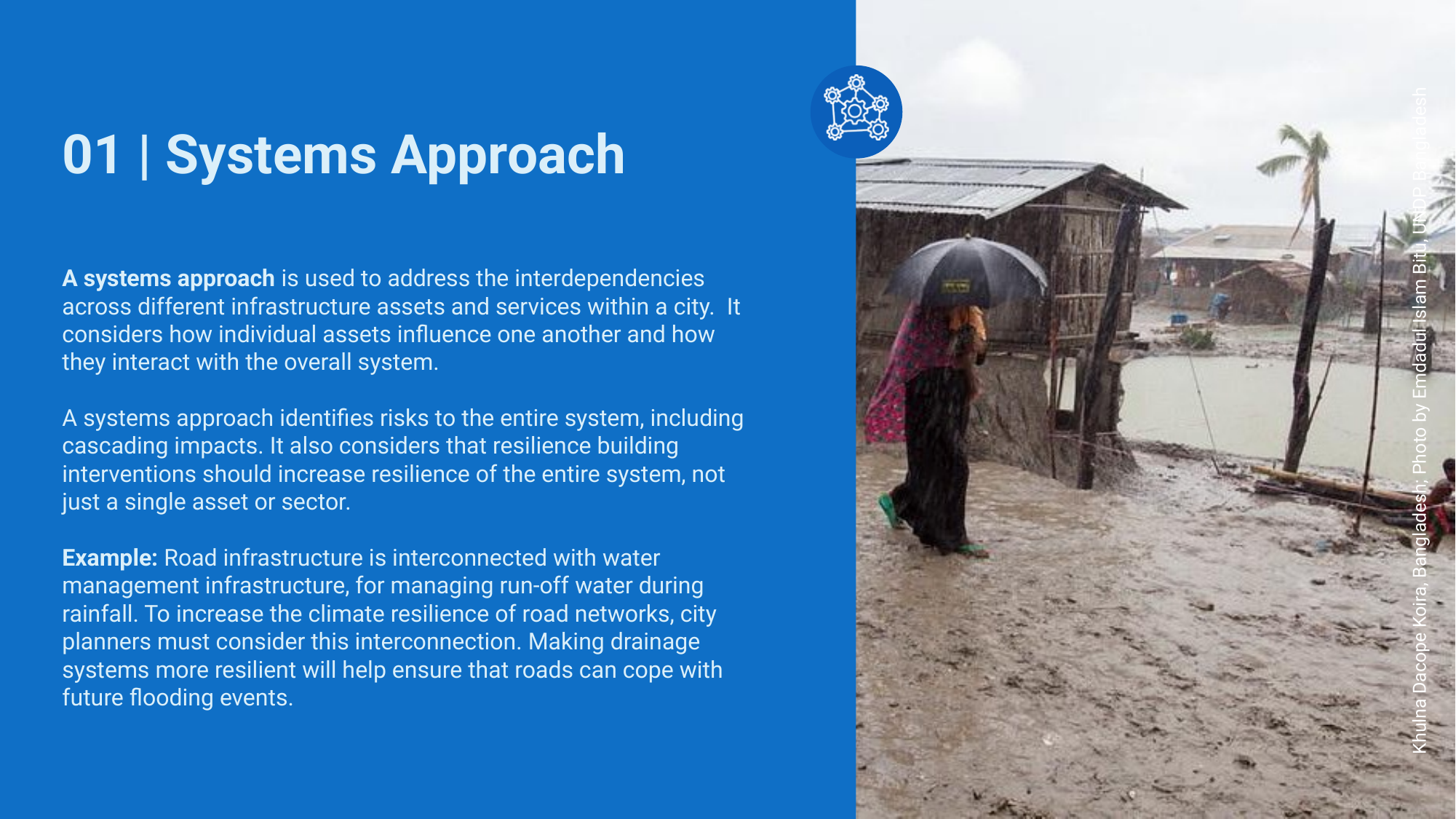

01 | Systems Approach
A systems approach is used to address the interdependencies across different infrastructure assets and services within a city.  It considers how individual assets influence one another and how they interact with the overall system.

A systems approach identifies risks to the entire system, including cascading impacts. It also considers that resilience building interventions should increase resilience of the entire system, not just a single asset or sector.

Example: Road infrastructure is interconnected with water management infrastructure, for managing run-off water during rainfall. To increase the climate resilience of road networks, city planners must consider this interconnection. Making drainage systems more resilient will help ensure that roads can cope with future flooding events.

Khulna Dacope Koira, Bangladesh; Photo by Emdadul Islam Bitu, UNDP Bangladesh
28